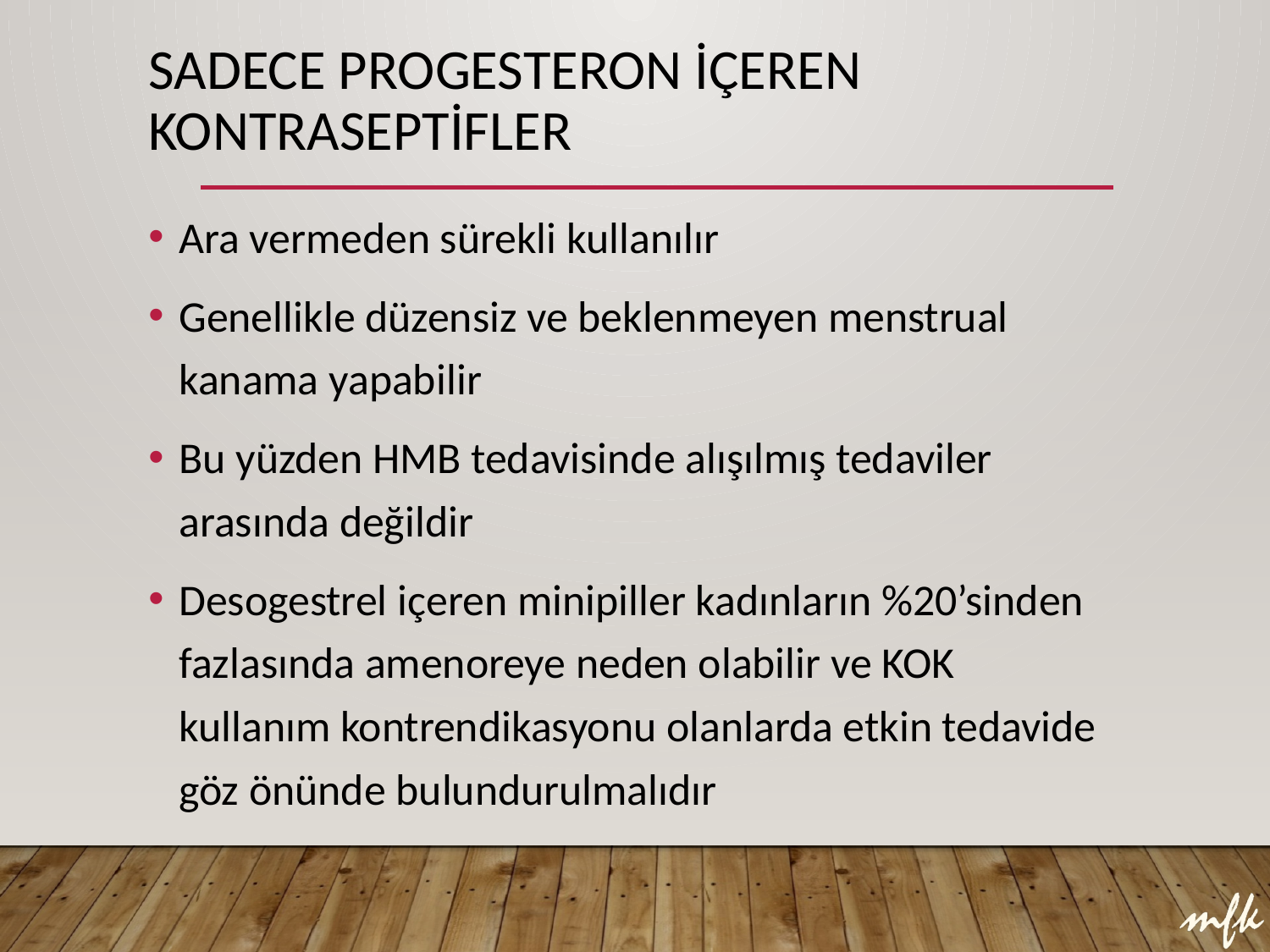

# Sadece Progesteron İçeren Kontraseptifler
Ara vermeden sürekli kullanılır
Genellikle düzensiz ve beklenmeyen menstrual kanama yapabilir
Bu yüzden HMB tedavisinde alışılmış tedaviler arasında değildir
Desogestrel içeren minipiller kadınların %20’sinden fazlasında amenoreye neden olabilir ve KOK kullanım kontrendikasyonu olanlarda etkin tedavide göz önünde bulundurulmalıdır